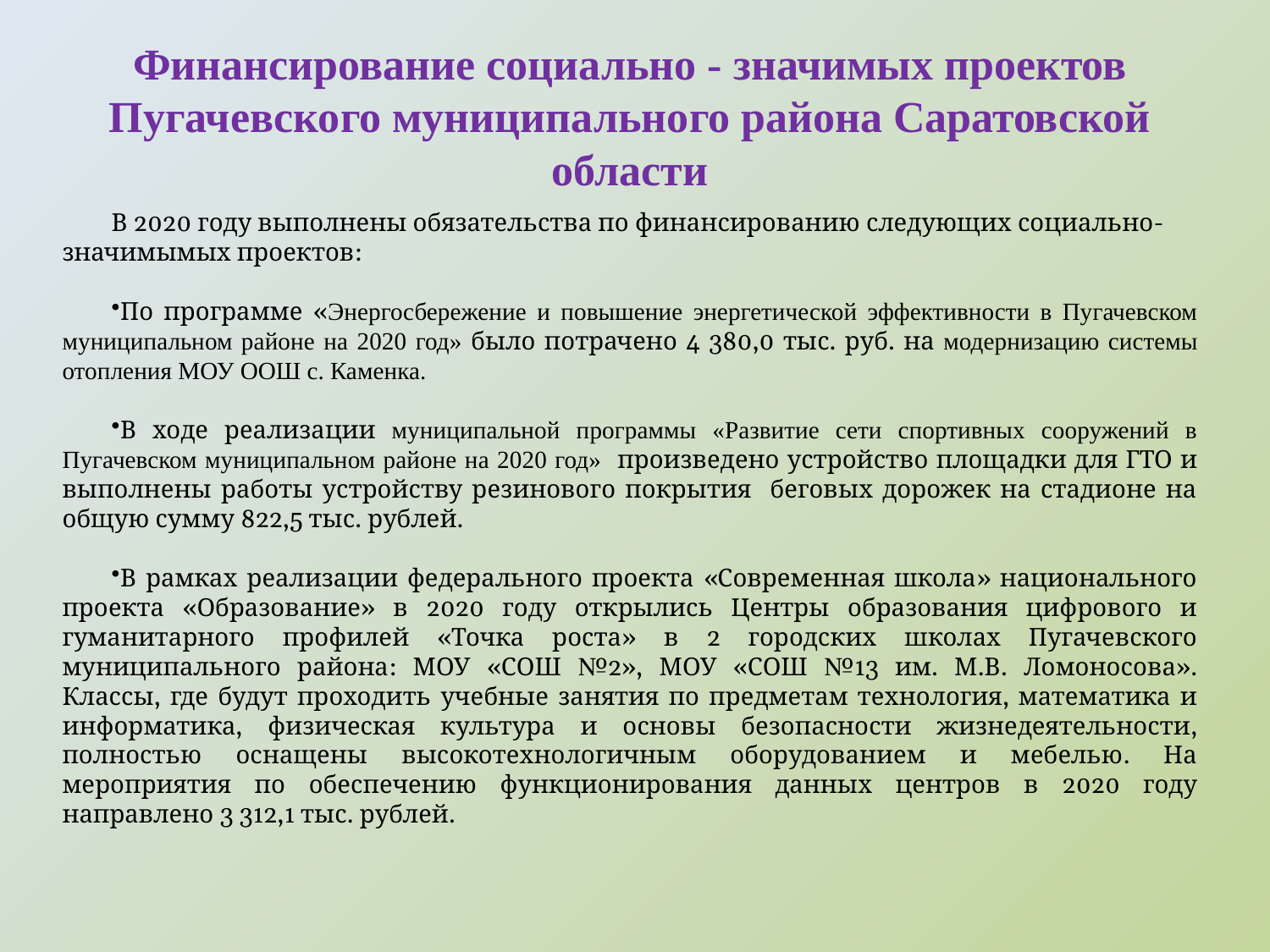

Финансирование социально - значимых проектов Пугачевского муниципального района Саратовской области

В 2020 году выполнены обязательства по финансированию следующих социально-значимымых проектов:

По программе «Энергосбережение и повышение энергетической эффективности в Пугачевском муниципальном районе на 2020 год» было потрачено 4 380,0 тыс. руб. на модернизацию системы отопления МОУ ООШ с. Каменка.

В ходе реализации муниципальной программы «Развитие сети спортивных сооружений в Пугачевском муниципальном районе на 2020 год»  произведено устройство площадки для ГТО и выполнены работы устройству резинового покрытия  беговых дорожек на стадионе на общую сумму 822,5 тыс. рублей.

В рамках реализации федерального проекта «Современная школа» национального проекта «Образование» в 2020 году открылись Центры образования цифрового и гуманитарного профилей «Точка роста» в 2 городских школах Пугачевского муниципального района: МОУ «СОШ №2», МОУ «СОШ №13 им. М.В. Ломоносова». Классы, где будут проходить учебные занятия по предметам технология, математика и информатика, физическая культура и основы безопасности жизнедеятельности, полностью оснащены высокотехнологичным оборудованием и мебелью. На мероприятия по обеспечению функционирования данных центров в 2020 году направлено 3 312,1 тыс. рублей.